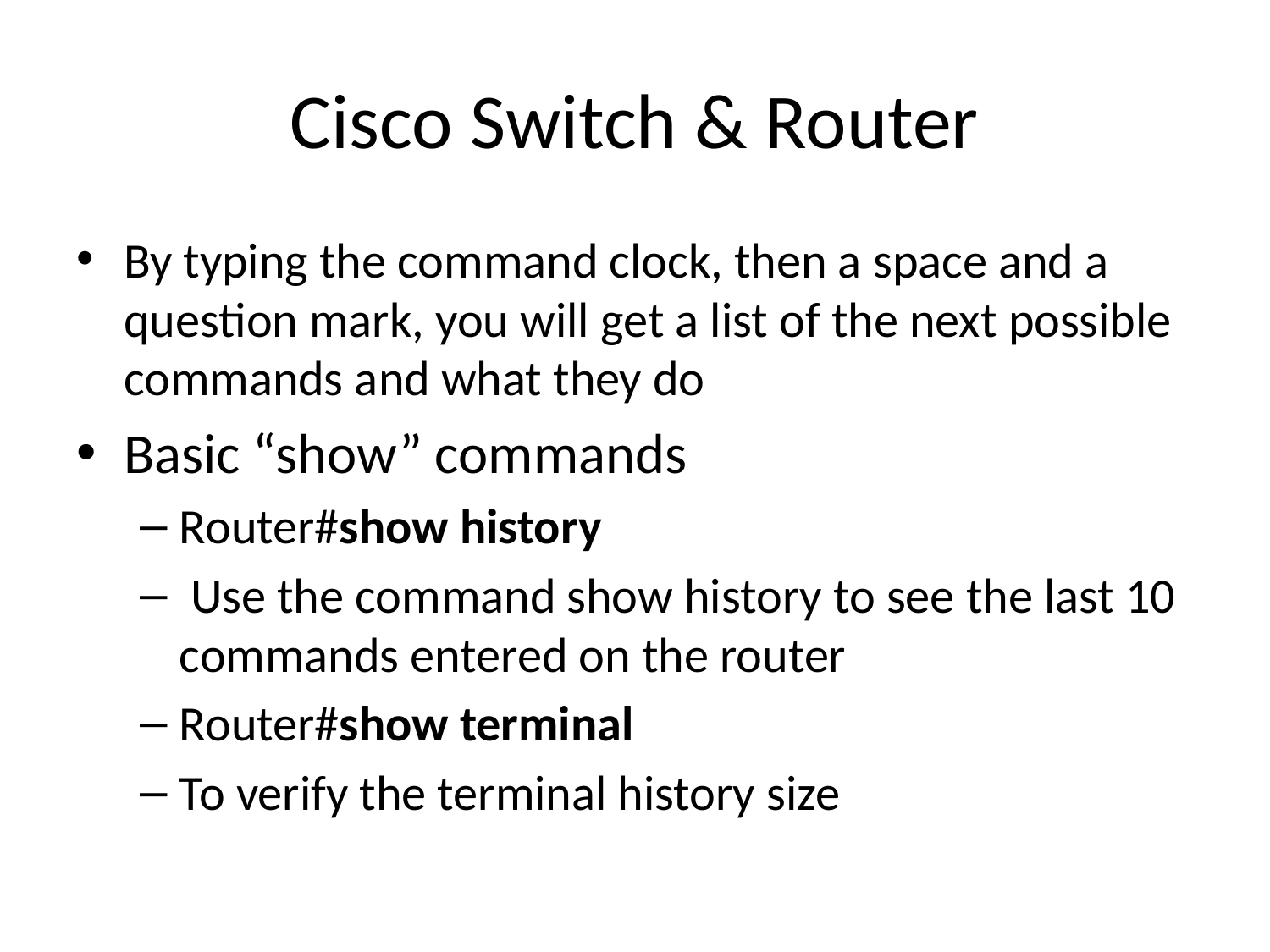

# Cisco Switch & Router
By typing the command clock, then a space and a question mark, you will get a list of the next possible commands and what they do
Basic “show” commands
Router#show history
 Use the command show history to see the last 10 commands entered on the router
Router#show terminal
To verify the terminal history size